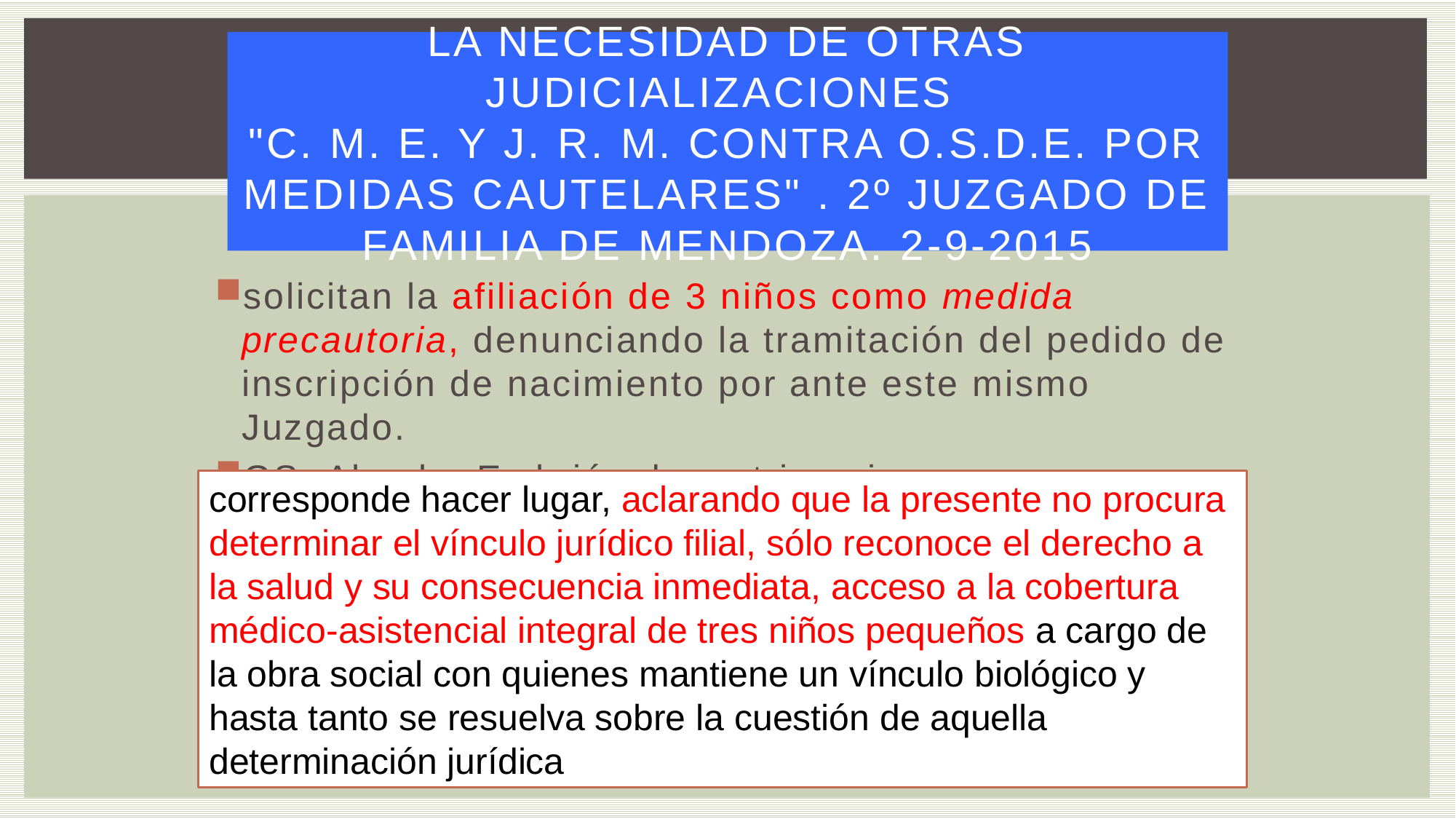

# La necesidad de Otras judicializaciones "C. M. E. Y J. R. M. CONTRA O.S.D.E. POR MEDIDAS CAUTELARES" . 2º juzgado de familia de Mendoza. 2-9-2015
solicitan la afiliación de 3 niños como medida precautoria, denunciando la tramitación del pedido de inscripción de nacimiento por ante este mismo Juzgado.
GS. Abuela. Embrión de matrimonio.

corresponde hacer lugar, aclarando que la presente no procura determinar el vínculo jurídico filial, sólo reconoce el derecho a la salud y su consecuencia inmediata, acceso a la cobertura médico-asistencial integral de tres niños pequeños a cargo de la obra social con quienes mantiene un vínculo biológico y hasta tanto se resuelva sobre la cuestión de aquella determinación jurídica